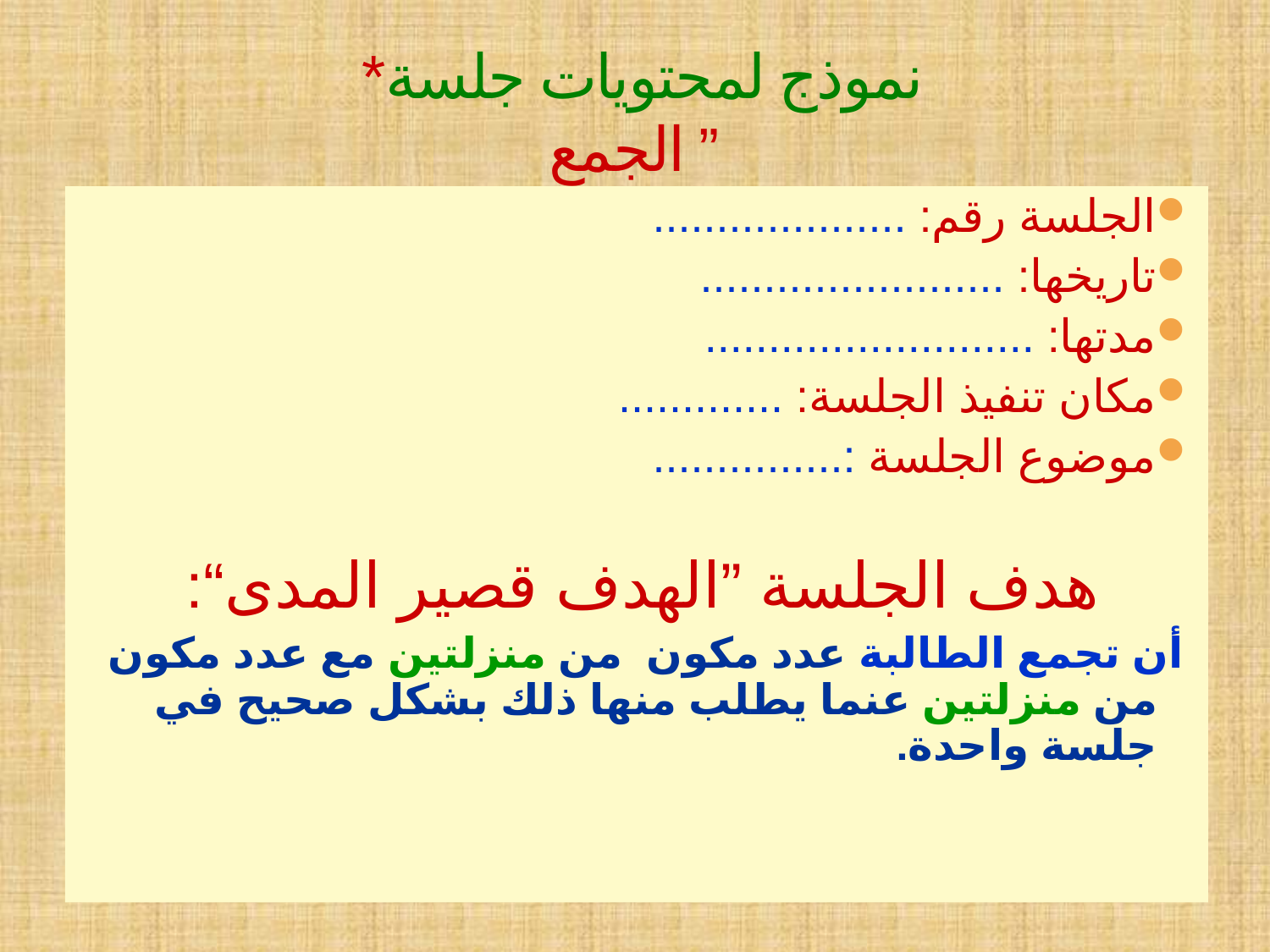

# نموذج لمحتويات جلسة* ” الجمع
الجلسة رقم: ....................
تاريخها: ........................
مدتها: ..........................
مكان تنفيذ الجلسة: .............
موضوع الجلسة :...............

هدف الجلسة ”الهدف قصير المدى“:
 أن تجمع الطالبة عدد مكون  من منزلتين مع عدد مكون من منزلتين عنما يطلب منها ذلك بشكل صحيح في جلسة واحدة.